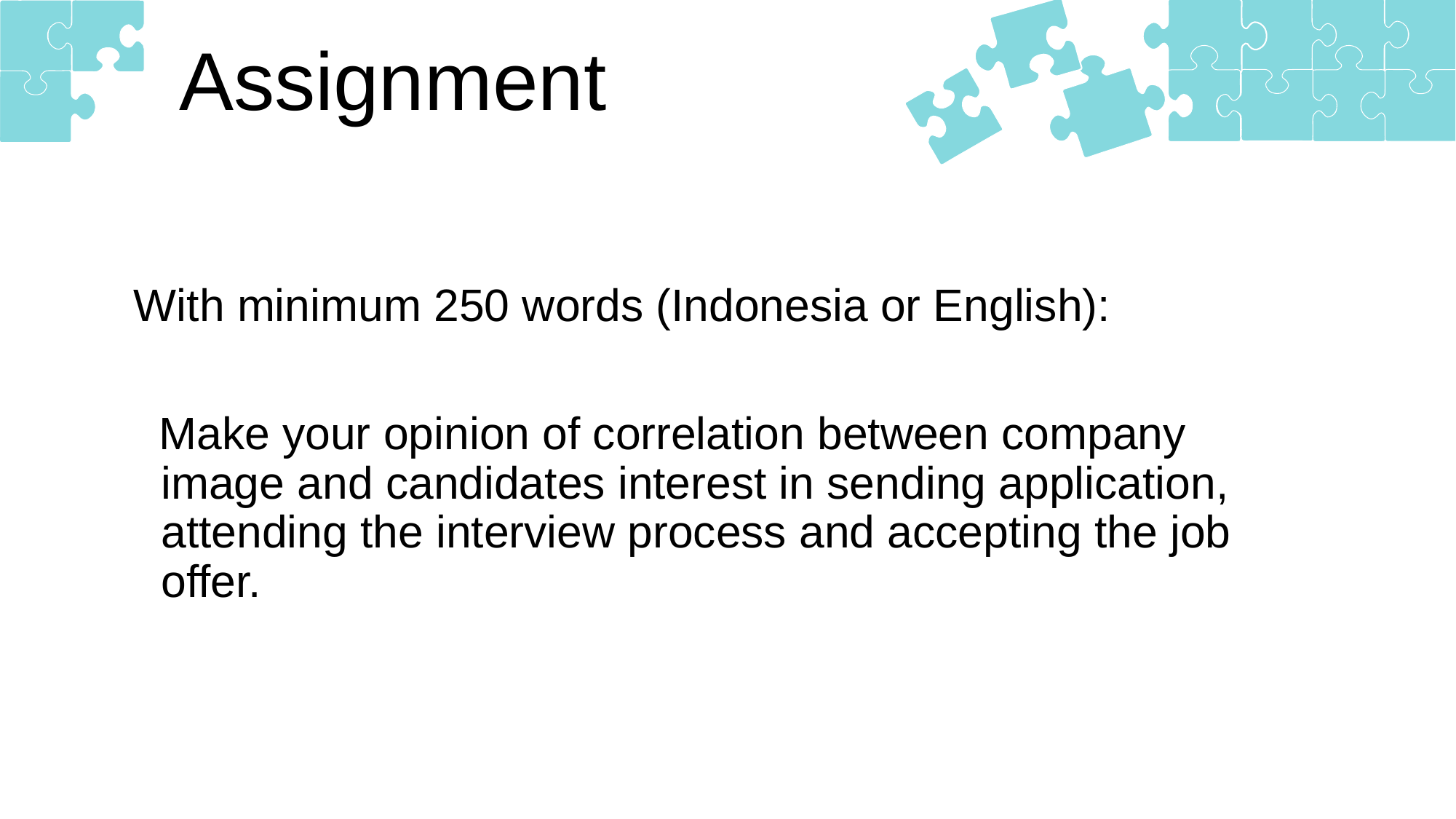

Assignment
With minimum 250 words (Indonesia or English):

  Make your opinion of correlation between company image and candidates interest in sending application, attending the interview process and accepting the job offer.